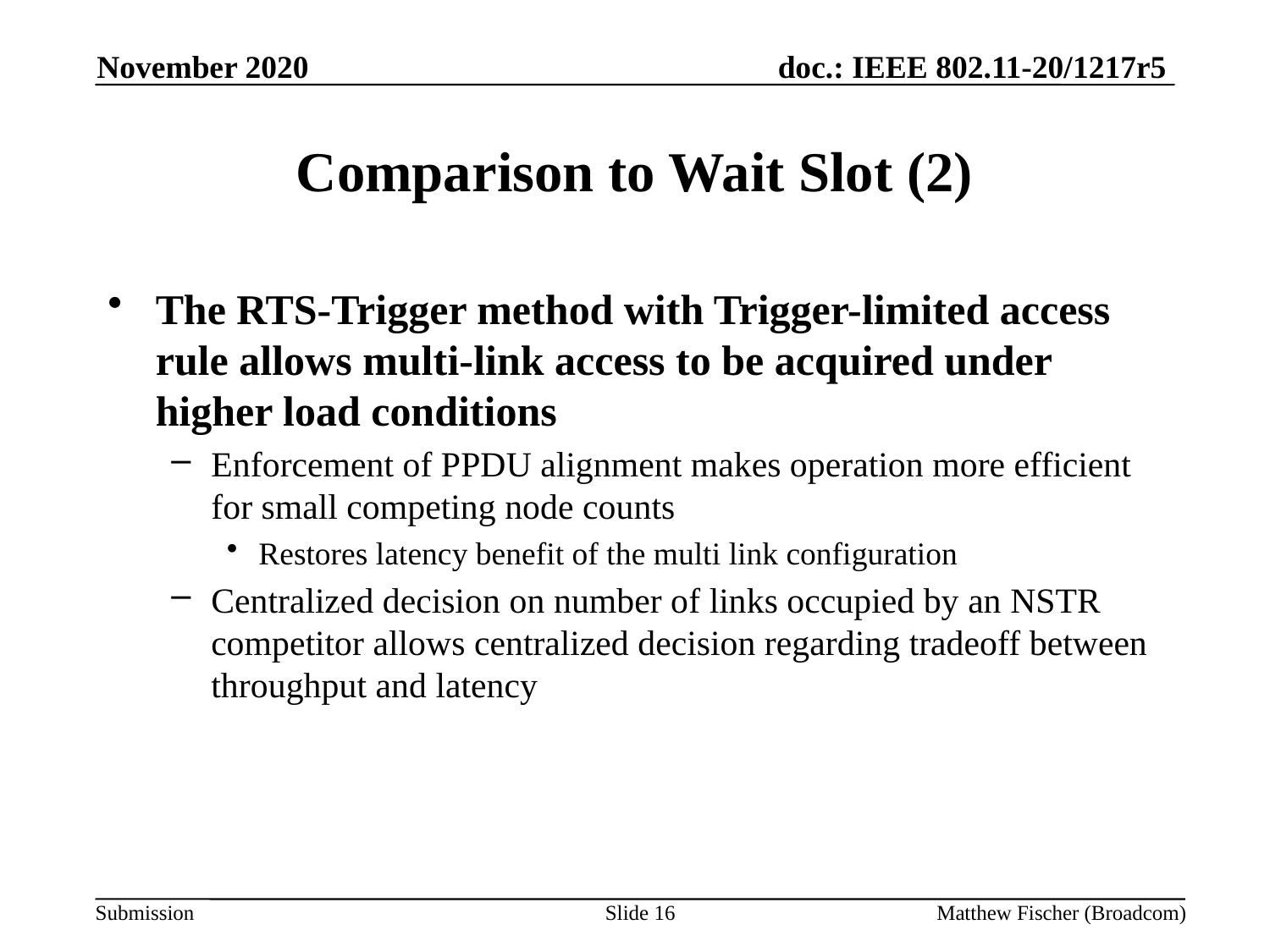

November 2020
# Comparison to Wait Slot (2)
The RTS-Trigger method with Trigger-limited access rule allows multi-link access to be acquired under higher load conditions
Enforcement of PPDU alignment makes operation more efficient for small competing node counts
Restores latency benefit of the multi link configuration
Centralized decision on number of links occupied by an NSTR competitor allows centralized decision regarding tradeoff between throughput and latency

Slide 16
Matthew Fischer (Broadcom)